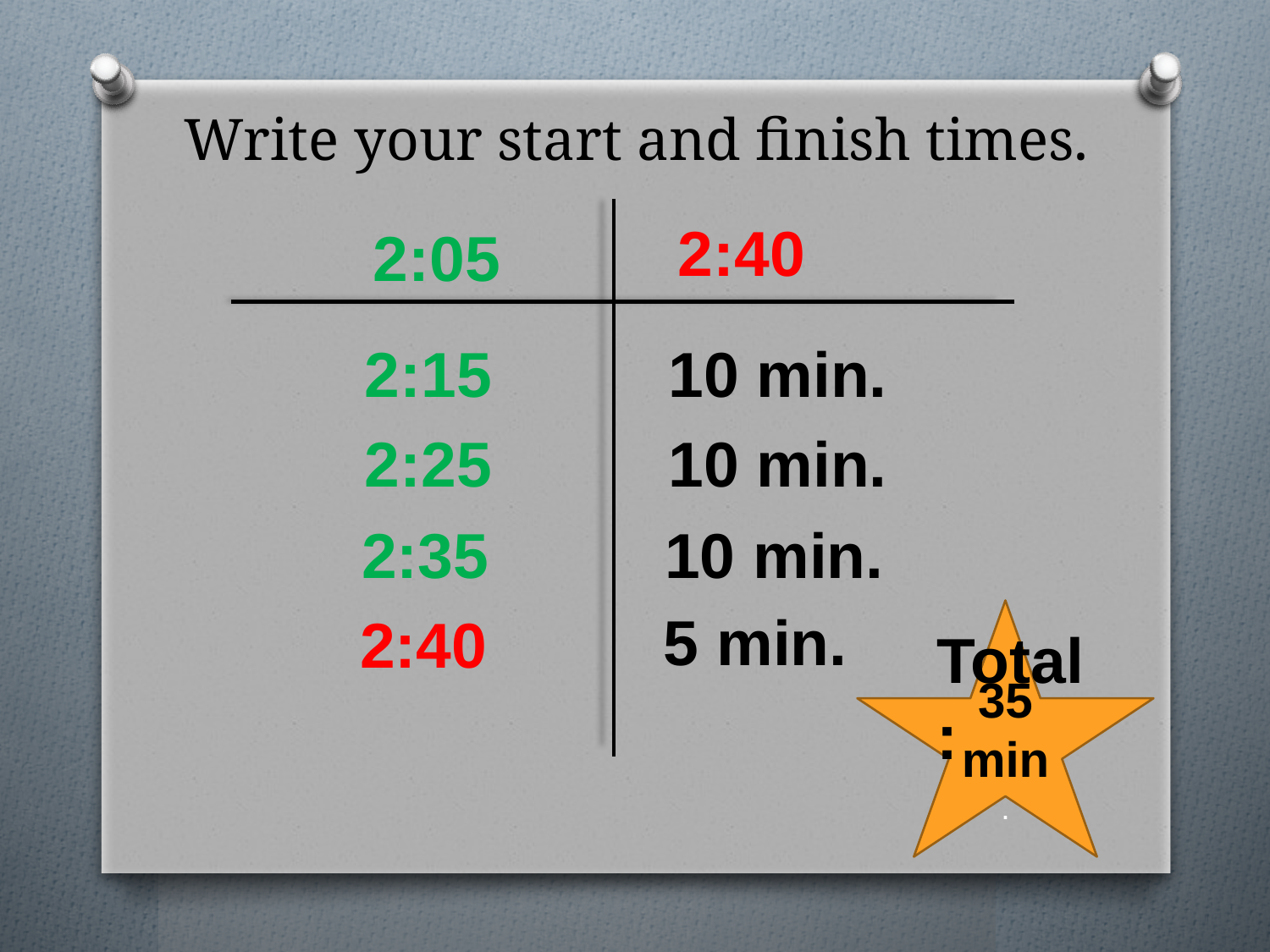

# Write your start and finish times.
2:40
2:05
2:15
10 min.
2:25
10 min.
2:35
10 min.
5 min.
2:40
35 min.
Total: